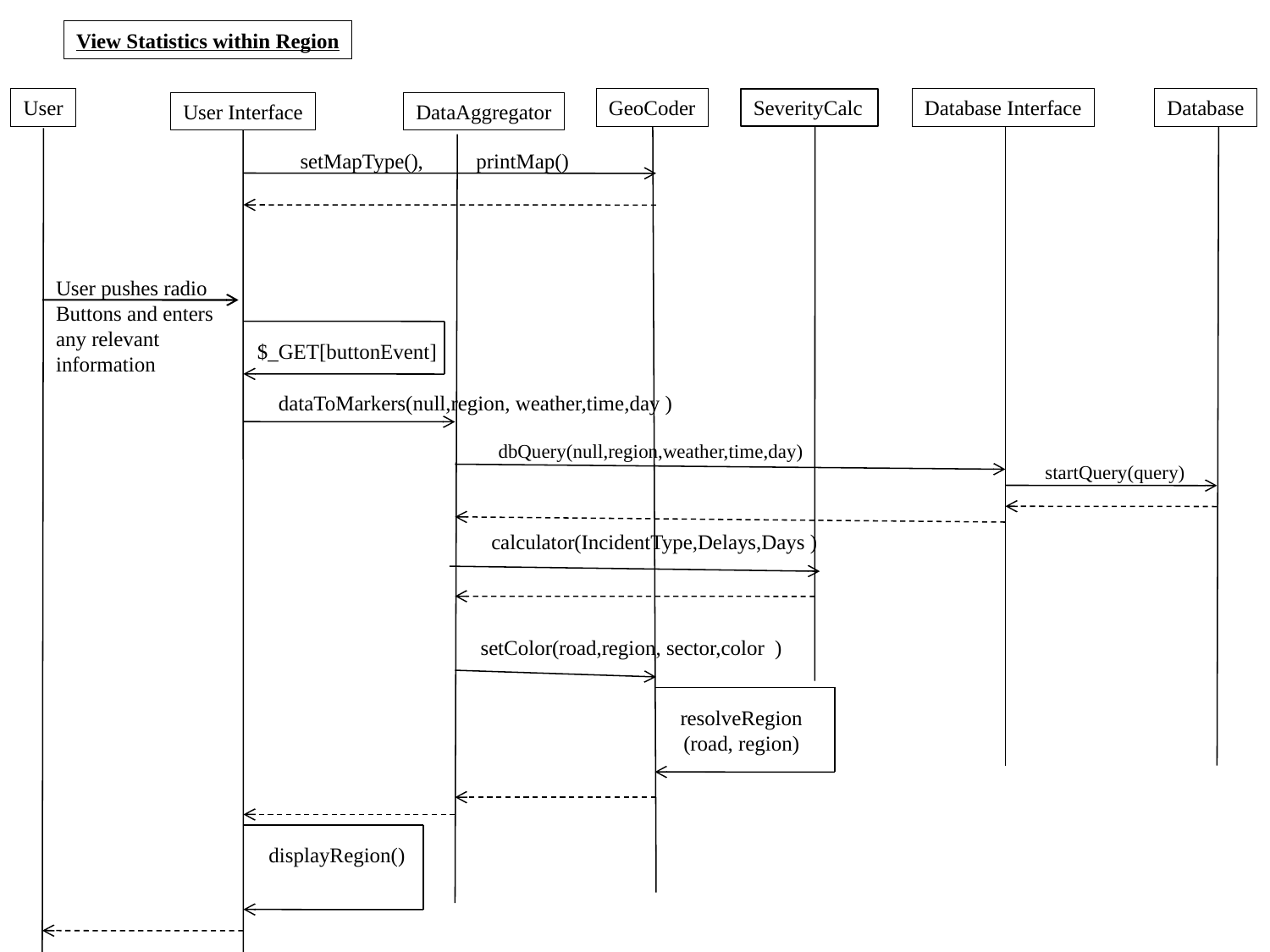

View Statistics within Region
GeoCoder
SeverityCalc
Database Interface
Database
User
User Interface
DataAggregator
setMapType(),          printMap()
User pushes radio
Buttons and enters
any relevant
information
$_GET[buttonEvent]
dataToMarkers(null,region, weather,time,day )
dbQuery(null,region,weather,time,day)
startQuery(query)
calculator(IncidentType,Delays,Days )
setColor(road,region, sector,color  )
resolveRegion
(road, region)
displayRegion()